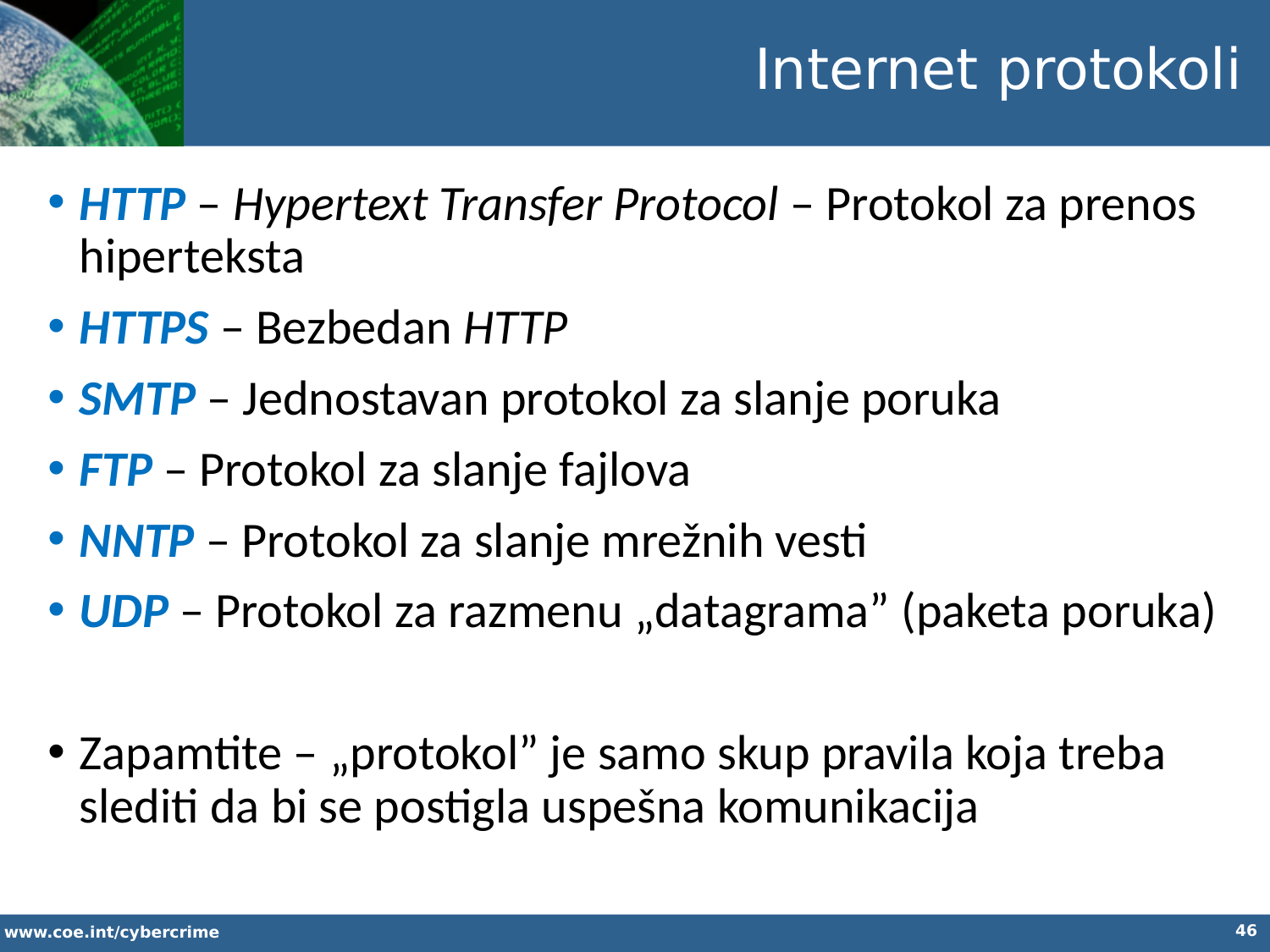

Internet protokoli
HTTP – Hypertext Transfer Protocol – Protokol za prenos hiperteksta
HTTPS – Bezbedan HTTP
SMTP – Jednostavan protokol za slanje poruka
FTP – Protokol za slanje fajlova
NNTP – Protokol za slanje mrežnih vesti
UDP – Protokol za razmenu „datagrama” (paketa poruka)

Zapamtite – „protokol” je samo skup pravila koja treba slediti da bi se postigla uspešna komunikacija